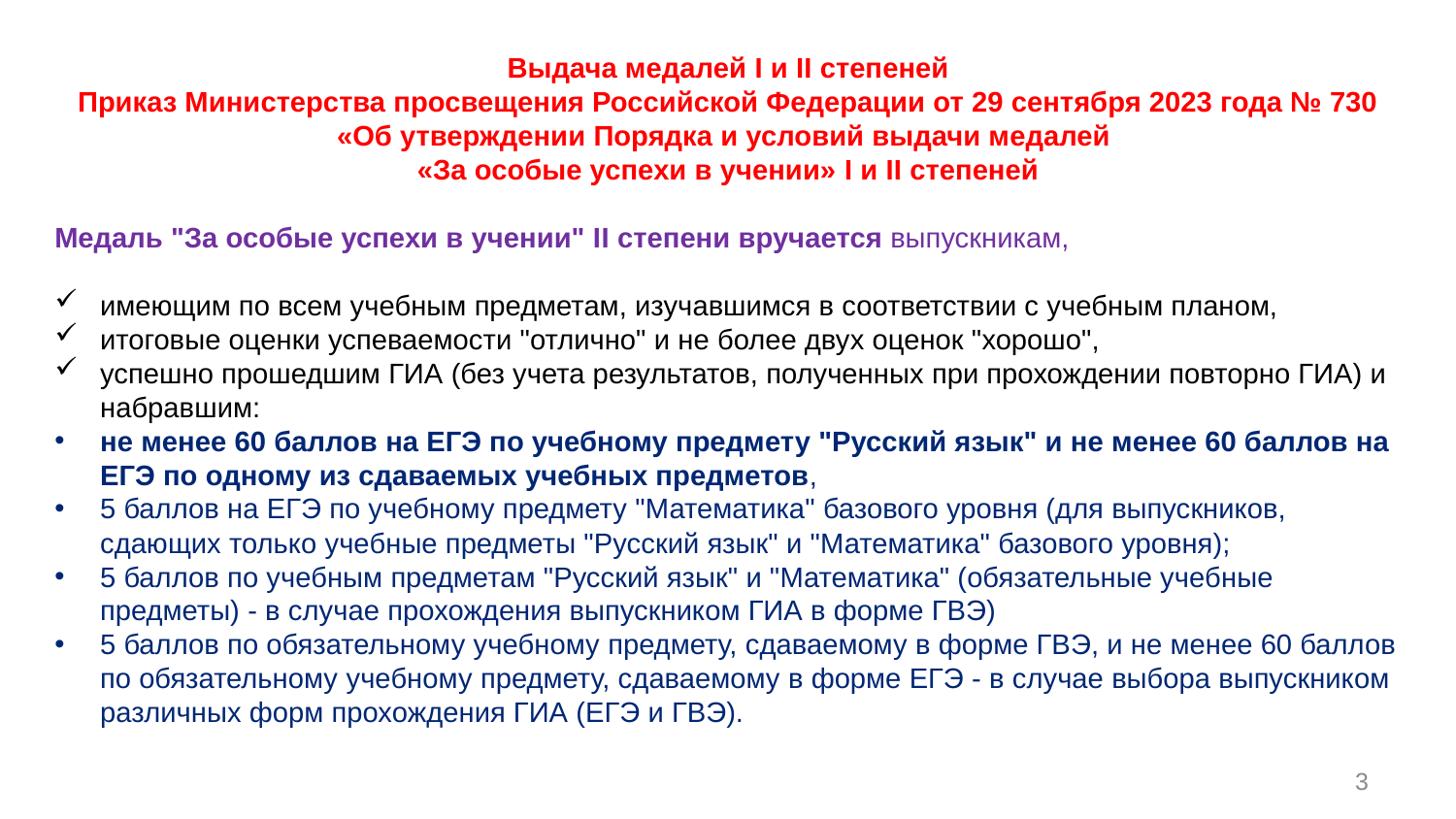

Выдача медалей I и II степеней
Приказ Министерства просвещения Российской Федерации от 29 сентября 2023 года № 730 «Об утверждении Порядка и условий выдачи медалей
«За особые успехи в учении» I и II степеней

Медаль "За особые успехи в учении" II степени вручается выпускникам,

имеющим по всем учебным предметам, изучавшимся в соответствии с учебным планом,
итоговые оценки успеваемости "отлично" и не более двух оценок "хорошо",
успешно прошедшим ГИА (без учета результатов, полученных при прохождении повторно ГИА) и набравшим:
не менее 60 баллов на ЕГЭ по учебному предмету "Русский язык" и не менее 60 баллов на ЕГЭ по одному из сдаваемых учебных предметов,
5 баллов на ЕГЭ по учебному предмету "Математика" базового уровня (для выпускников, сдающих только учебные предметы "Русский язык" и "Математика" базового уровня);
5 баллов по учебным предметам "Русский язык" и "Математика" (обязательные учебные предметы) - в случае прохождения выпускником ГИА в форме ГВЭ)
5 баллов по обязательному учебному предмету, сдаваемому в форме ГВЭ, и не менее 60 баллов по обязательному учебному предмету, сдаваемому в форме ЕГЭ - в случае выбора выпускником различных форм прохождения ГИА (ЕГЭ и ГВЭ).

3